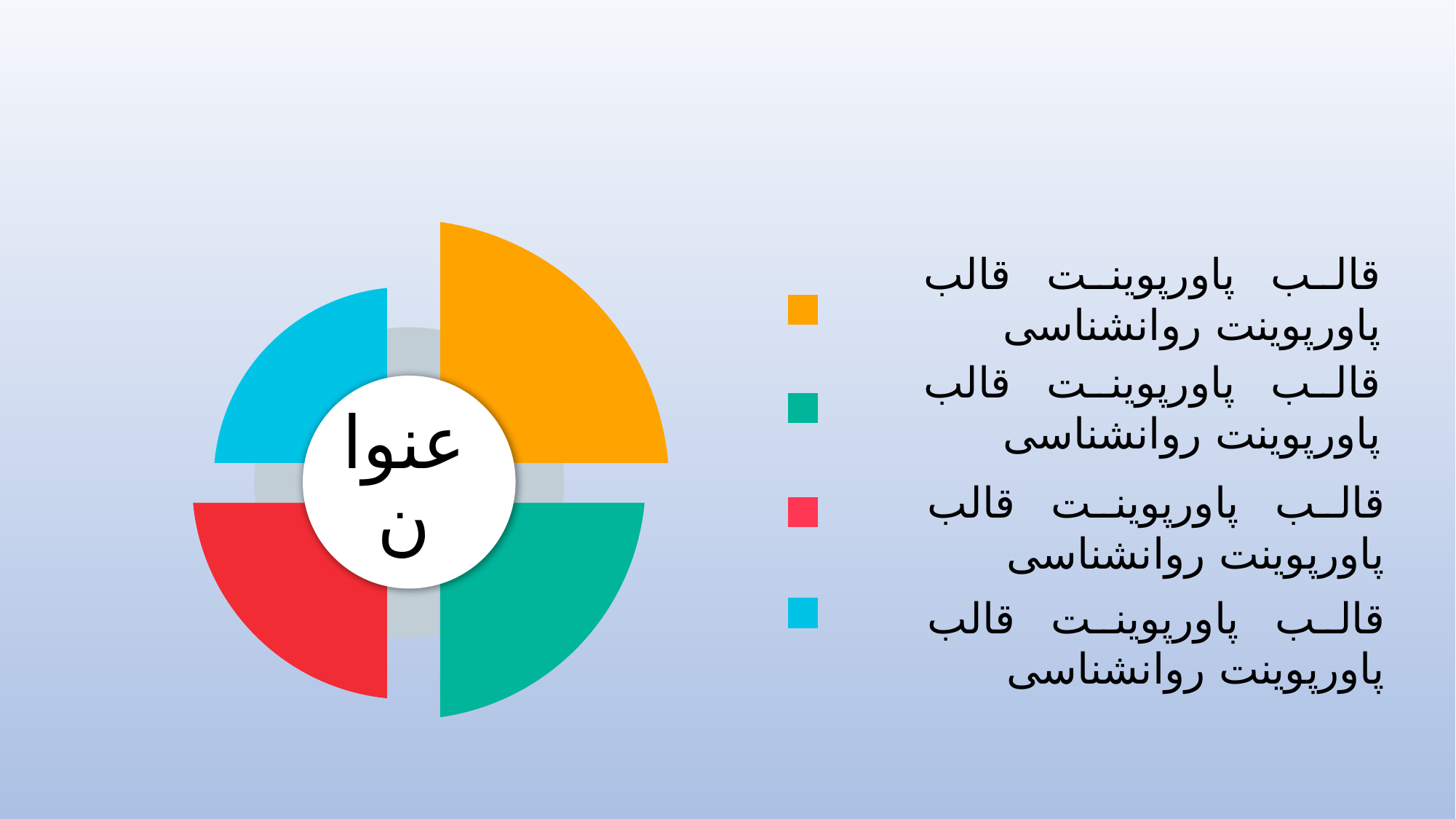

قالب پاورپوينت قالب پاورپوینت روانشناسی

قالب پاورپوينت قالب پاورپوینت روانشناسی

عنوان
قالب پاورپوينت قالب پاورپوینت روانشناسی

قالب پاورپوينت قالب پاورپوینت روانشناسی